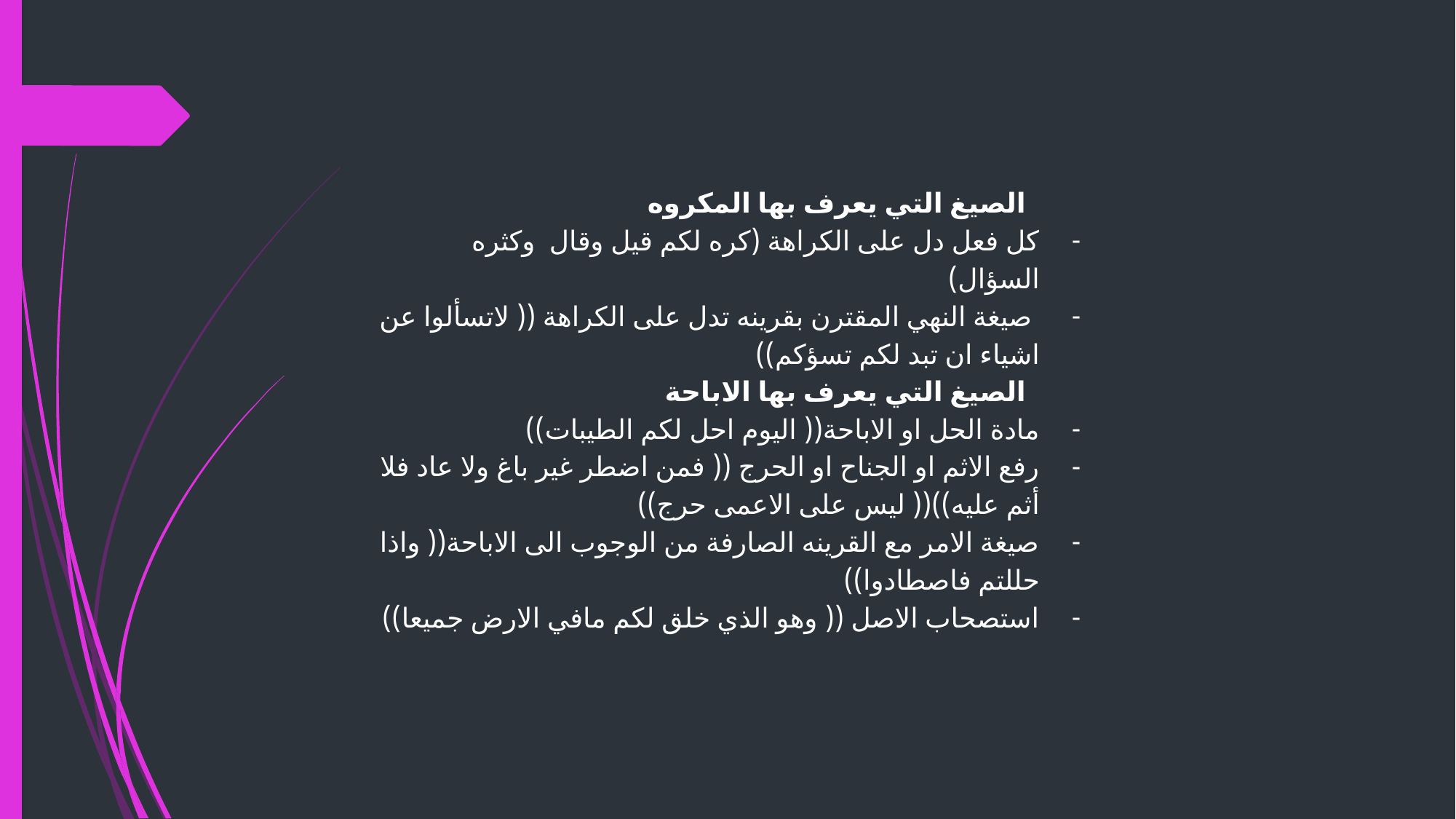

الصيغ التي يعرف بها المكروه
كل فعل دل على الكراهة (كره لكم قيل وقال  وكثره السؤال)
 صيغة النهي المقترن بقرينه تدل على الكراهة (( لاتسألوا عن اشياء ان تبد لكم تسؤكم))
الصيغ التي يعرف بها الاباحة
مادة الحل او الاباحة(( اليوم احل لكم الطيبات))
رفع الاثم او الجناح او الحرج (( فمن اضطر غير باغ ولا عاد فلا أثم عليه))	(( ليس على الاعمى حرج))
صيغة الامر مع القرينه الصارفة من الوجوب الى الاباحة(( واذا حللتم فاصطادوا))
استصحاب الاصل (( وهو الذي خلق لكم مافي الارض جميعا))